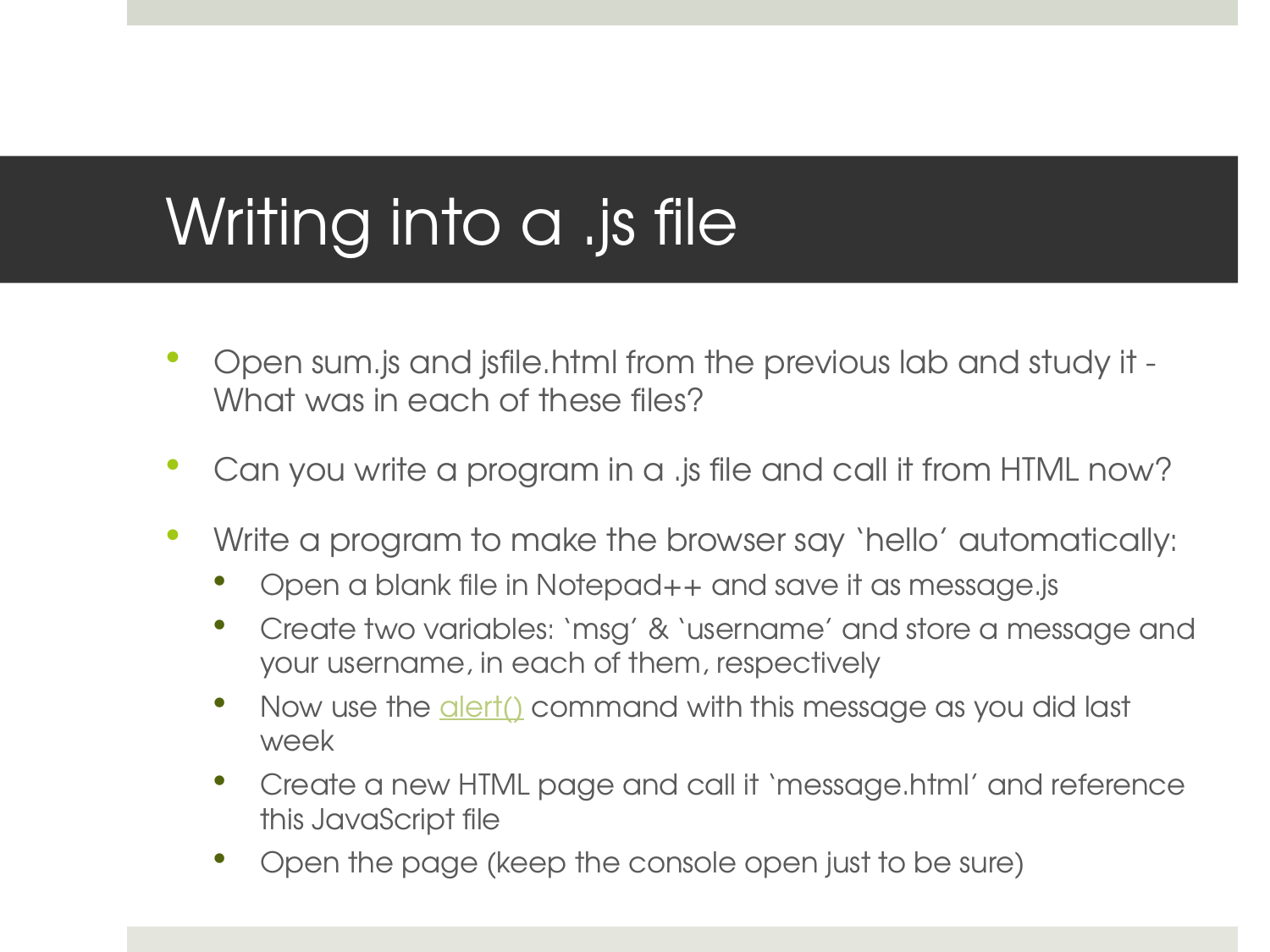

# Writing into a .js file
Open sum.js and jsfile.html from the previous lab and study it - What was in each of these files?
Can you write a program in a .js file and call it from HTML now?
Write a program to make the browser say ‘hello’ automatically:
Open a blank file in Notepad++ and save it as message.js
Create two variables: ‘msg’ & ‘username’ and store a message and your username, in each of them, respectively
Now use the alert() command with this message as you did last week
Create a new HTML page and call it ‘message.html’ and reference this JavaScript file
Open the page (keep the console open just to be sure)